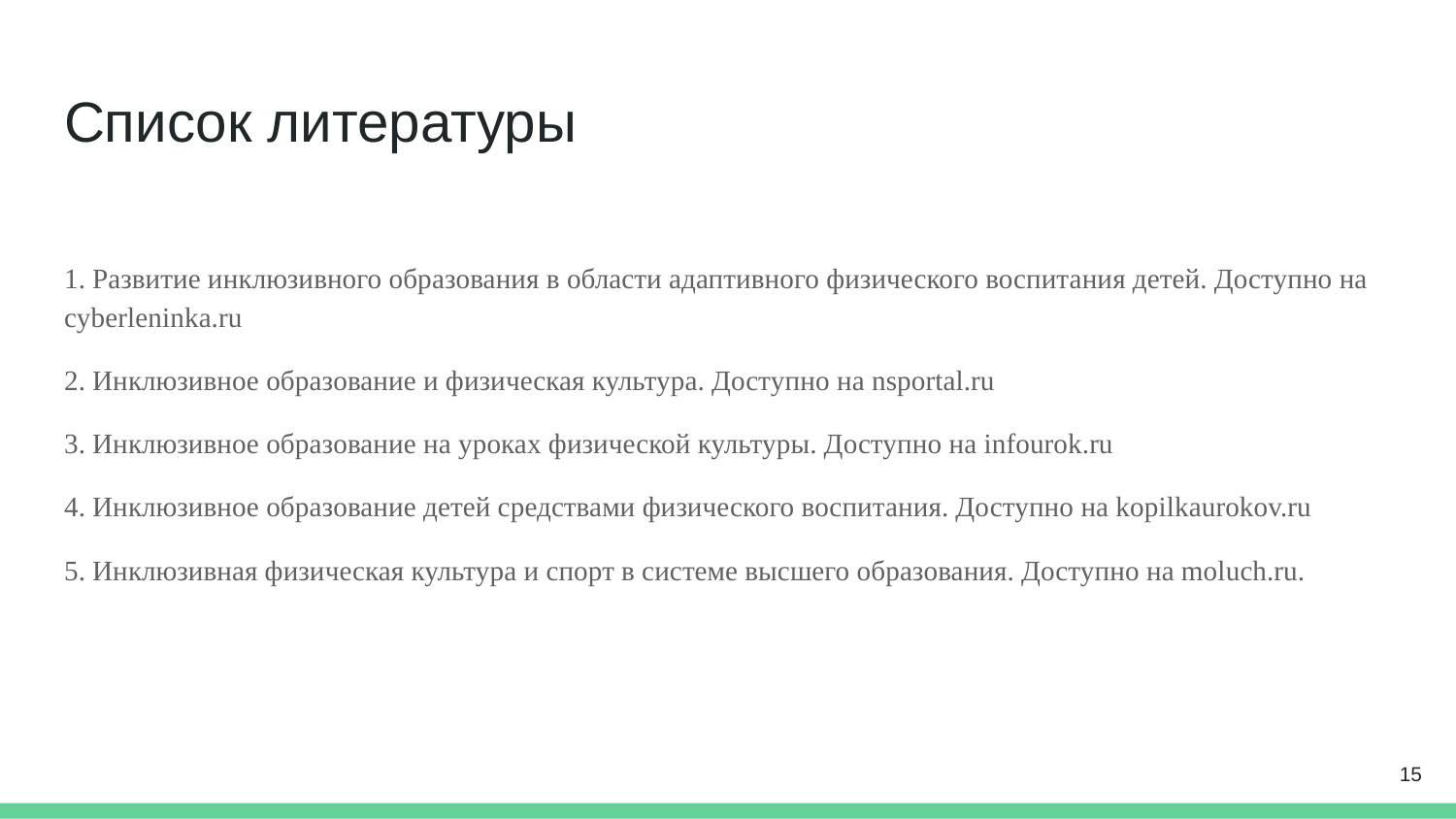

# Список литературы
1. Развитие инклюзивного образования в области адаптивного физического воспитания детей. Доступно на cyberleninka.ru
2. Инклюзивное образование и физическая культура. Доступно на nsportal.ru
3. Инклюзивное образование на уроках физической культуры. Доступно на infourok.ru
4. Инклюзивное образование детей средствами физического воспитания. Доступно на kopilkaurokov.ru
5. Инклюзивная физическая культура и спорт в системе высшего образования. Доступно на moluch.ru.
15